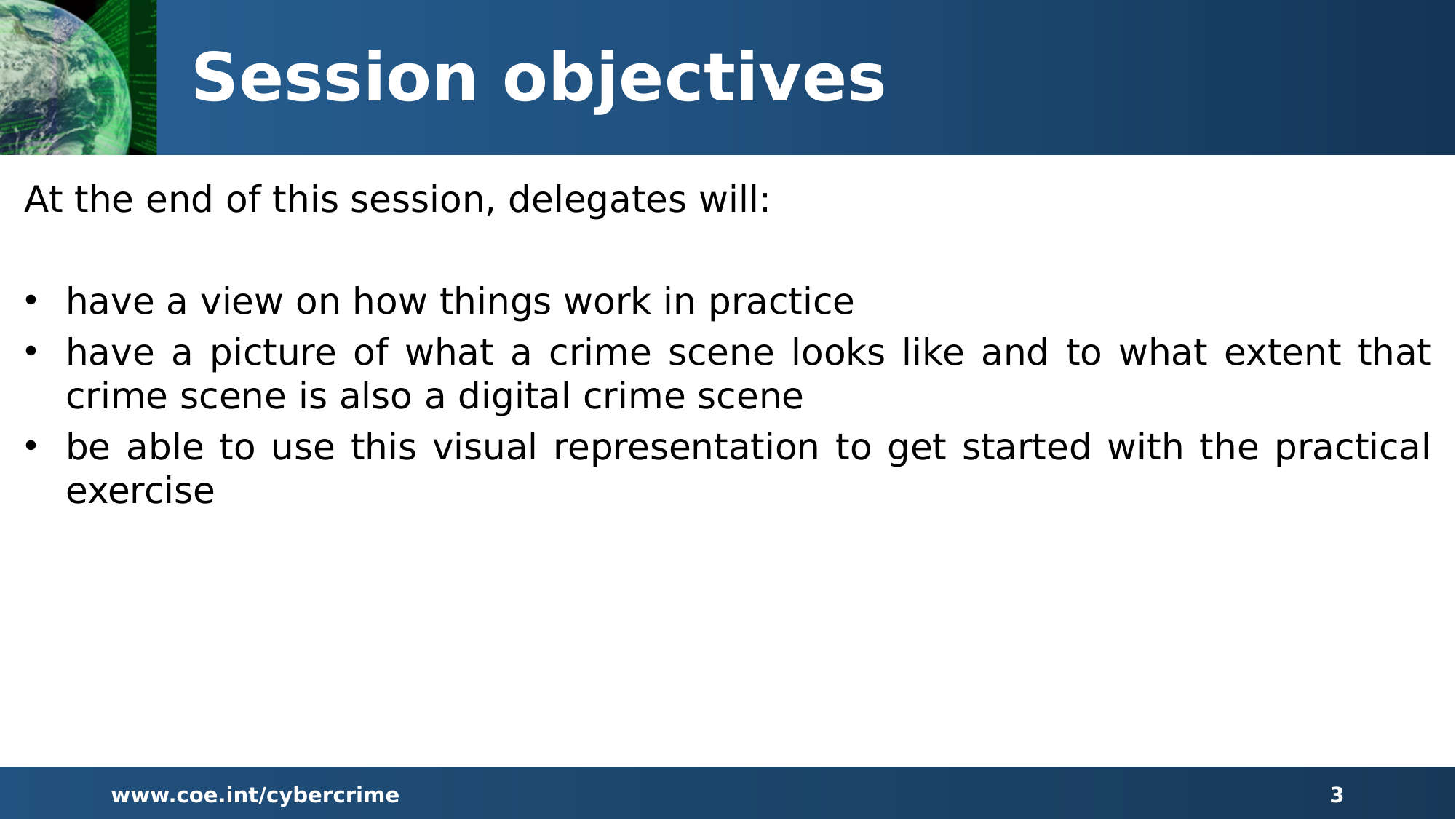

Session objectives
At the end of this session, delegates will:

have a view on how things work in practice
have a picture of what a crime scene looks like and to what extent that crime scene is also a digital crime scene
be able to use this visual representation to get started with the practical exercise

www.coe.int/cybercrime
3